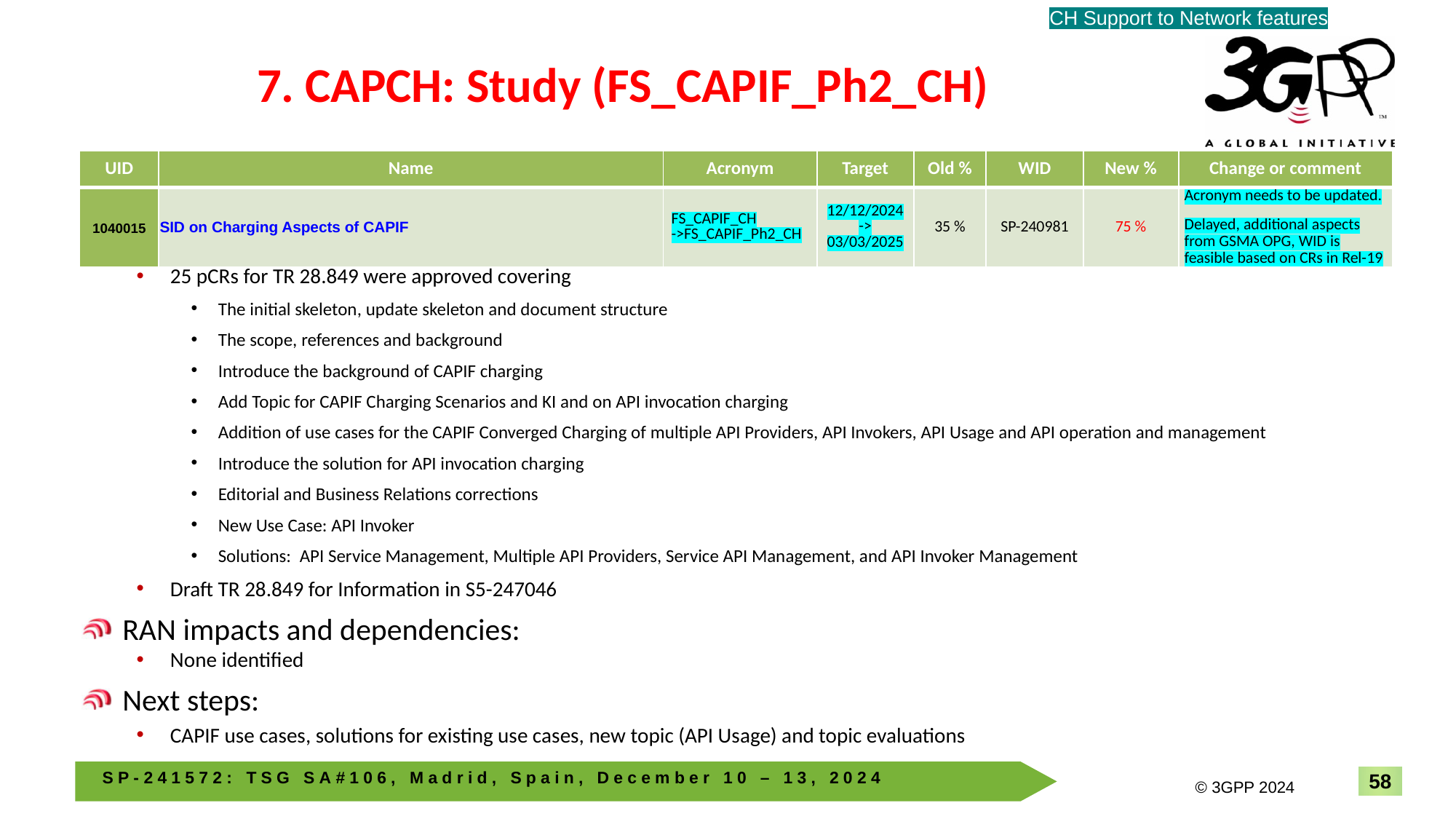

CH Support to Network features
# 7. CAPCH: Study (FS_CAPIF_Ph2_CH)
| UID | Name | Acronym | Target | Old % | WID | New % | Change or comment |
| --- | --- | --- | --- | --- | --- | --- | --- |
| 1040015 | SID on Charging Aspects of CAPIF | FS\_CAPIF\_CH ->FS\_CAPIF\_Ph2\_CH | 12/12/2024-> 03/03/2025 | 35 % | SP-240981 | 75 % | Acronym needs to be updated. Delayed, additional aspects from GSMA OPG, WID is feasible based on CRs in Rel-19 |
Progress since SA#105
25 pCRs for TR 28.849 were approved covering
The initial skeleton, update skeleton and document structure
The scope, references and background
Introduce the background of CAPIF charging
Add Topic for CAPIF Charging Scenarios and KI and on API invocation charging
Addition of use cases for the CAPIF Converged Charging of multiple API Providers, API Invokers, API Usage and API operation and management
Introduce the solution for API invocation charging
Editorial and Business Relations corrections
New Use Case: API Invoker
Solutions:  API Service Management, Multiple API Providers, Service API Management, and API Invoker Management
Draft TR 28.849 for Information in S5-247046
RAN impacts and dependencies:
None identified
Next steps:
CAPIF use cases, solutions for existing use cases, new topic (API Usage) and topic evaluations